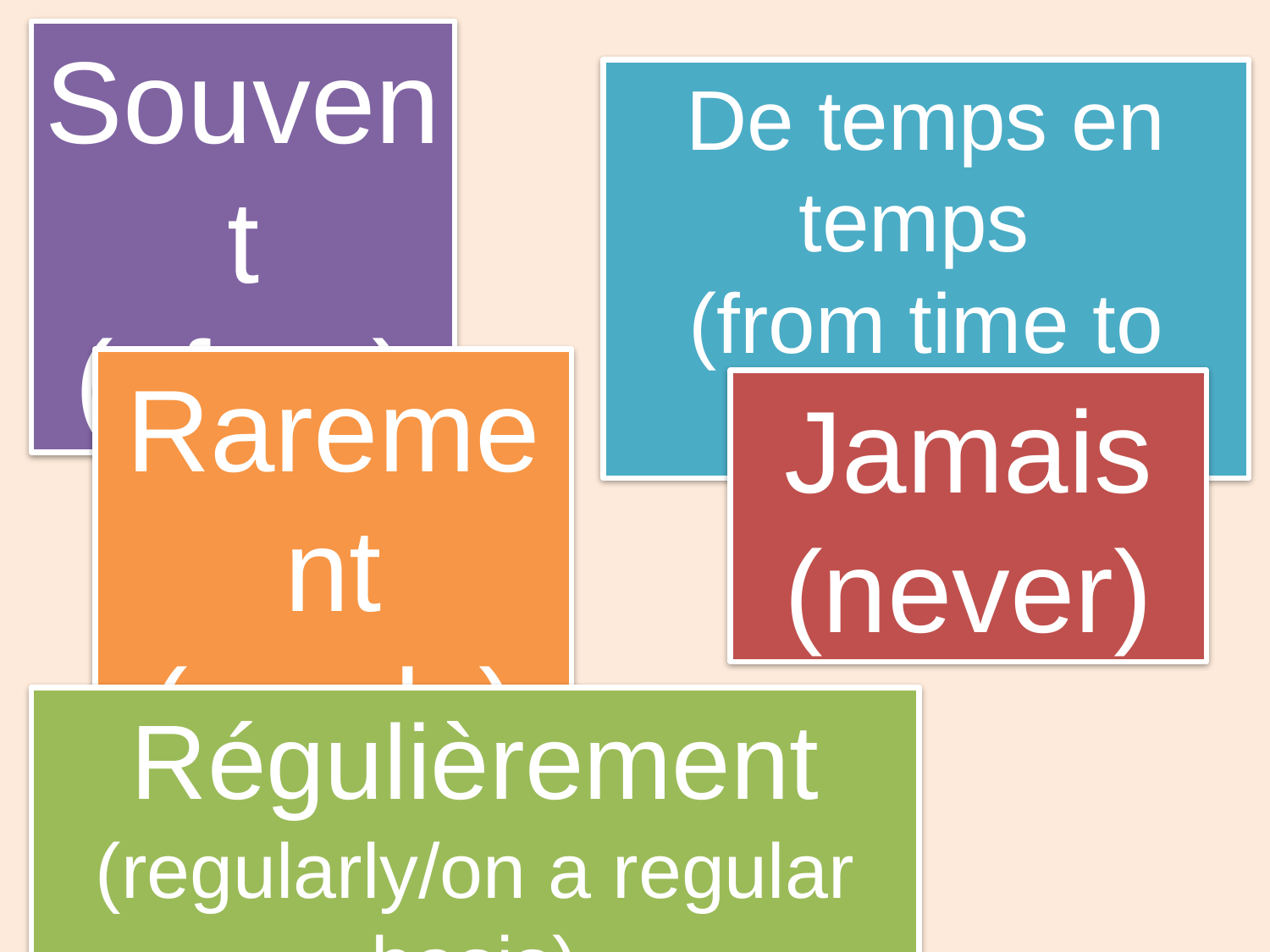

Souvent (often)
De temps en temps
(from time to time)
Rarement (rarely)
Jamais
(never)
Régulièrement
(regularly/on a regular basis)